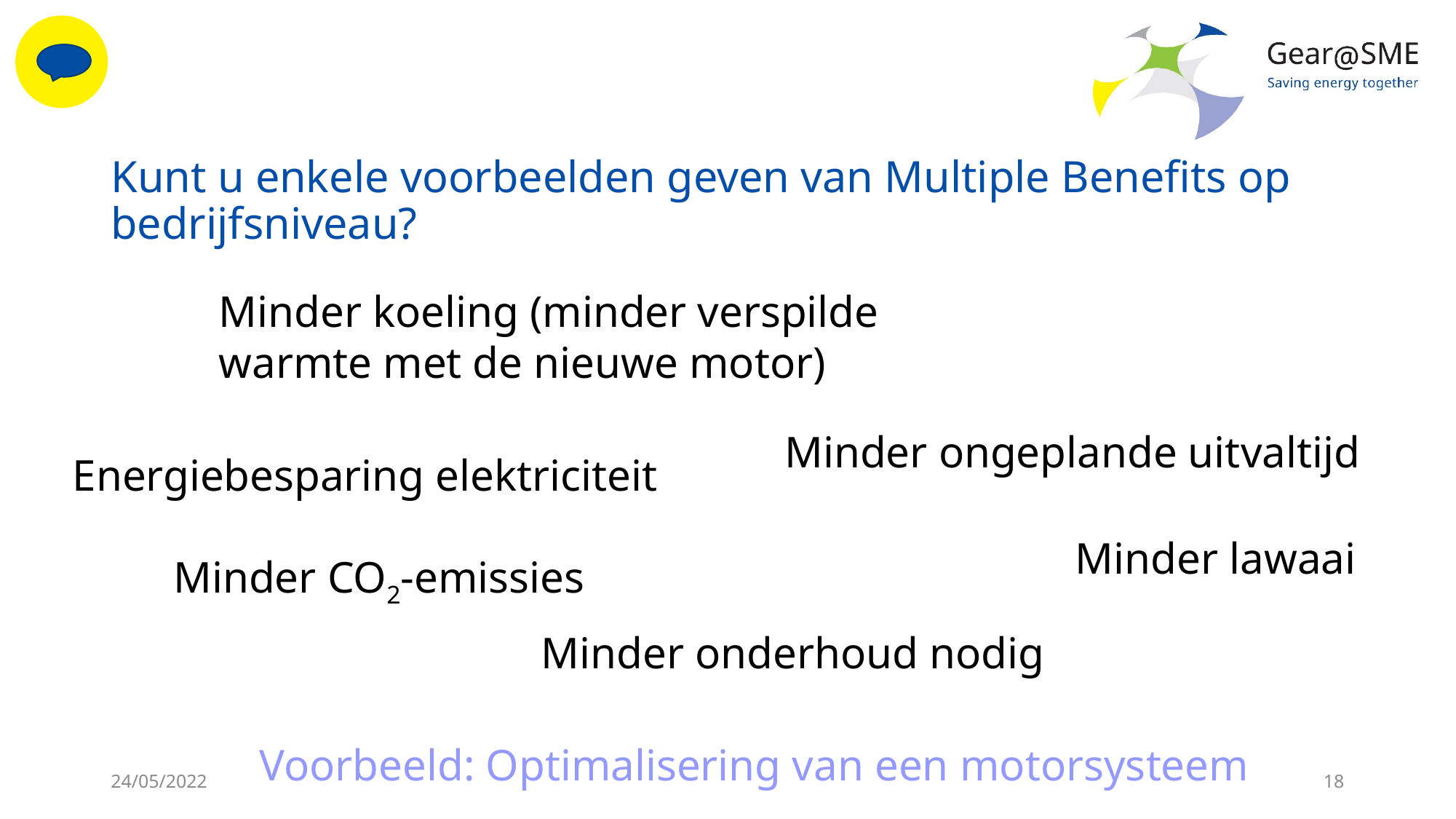

# Kunt u enkele voorbeelden geven van Multiple Benefits op bedrijfsniveau?
Minder koeling (minder verspilde warmte met de nieuwe motor)
Minder ongeplande uitvaltijd
Energiebesparing elektriciteit
Minder lawaai
Minder CO2-emissies
Minder onderhoud nodig
Voorbeeld: Optimalisering van een motorsysteem

24/05/2022
18